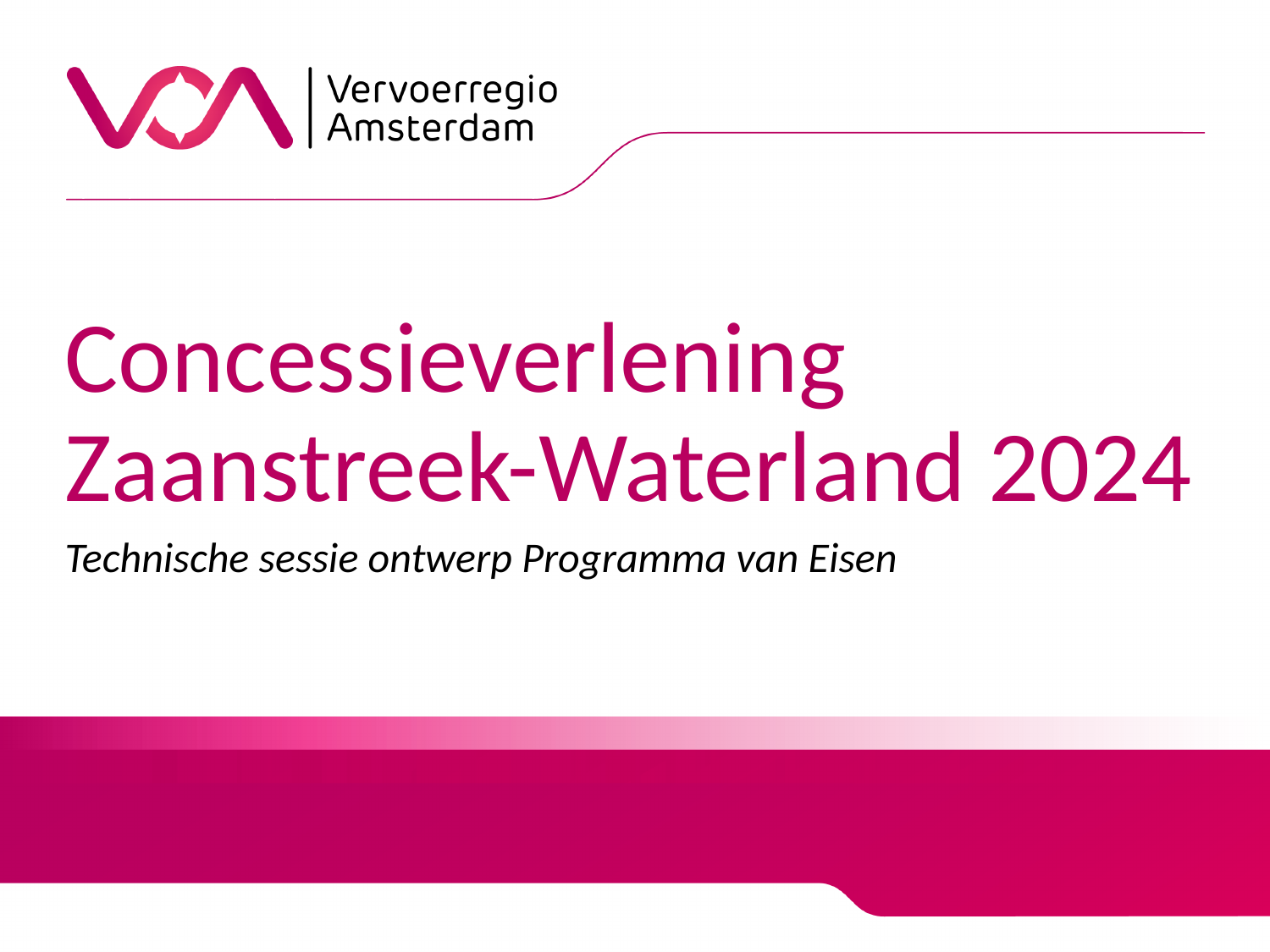

# Concessieverlening Zaanstreek-Waterland 2024
Technische sessie ontwerp Programma van Eisen